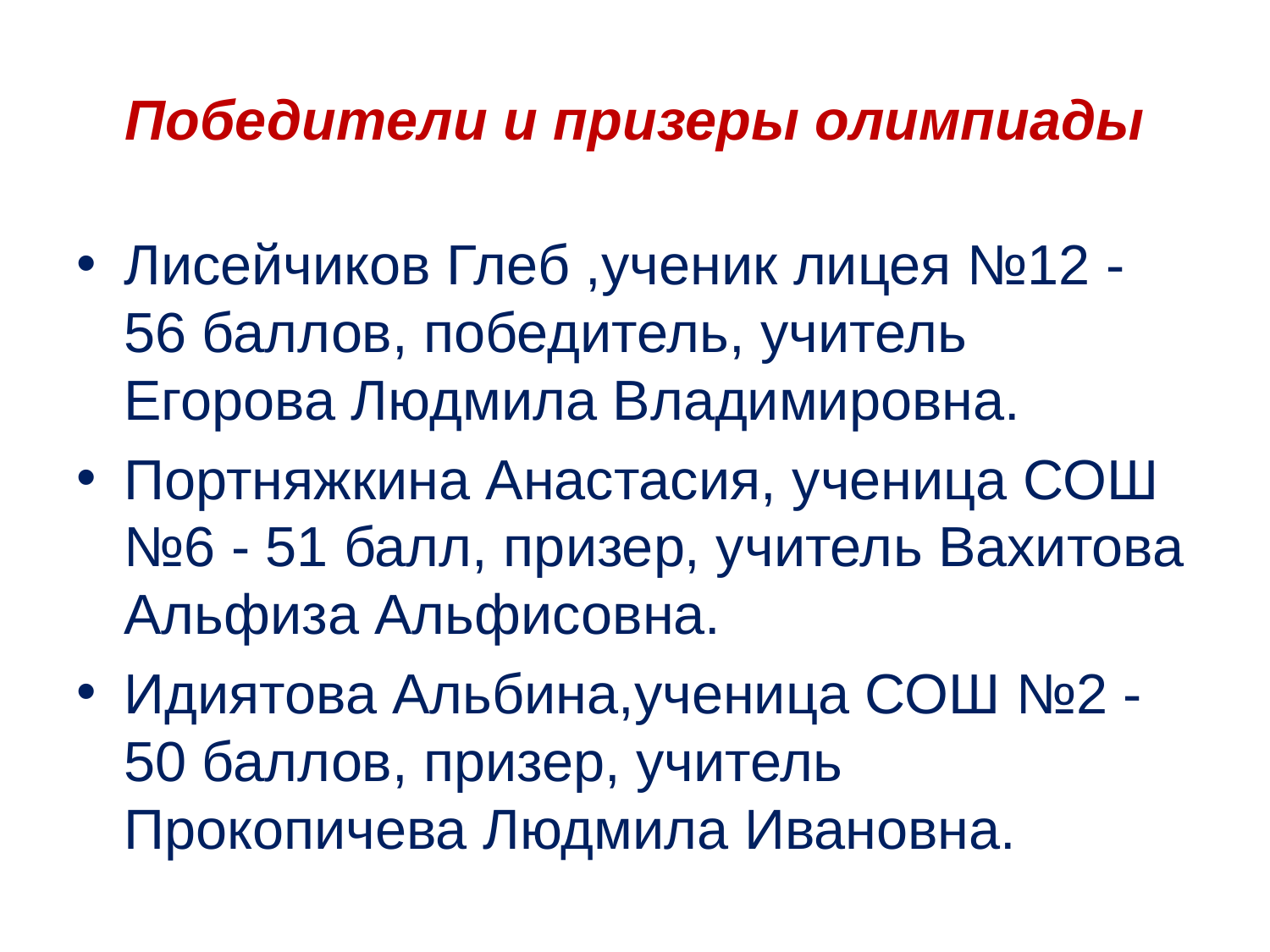

# Победители и призеры олимпиады
Лисейчиков Глеб ,ученик лицея №12 - 56 баллов, победитель, учитель Егорова Людмила Владимировна.
Портняжкина Анастасия, ученица СОШ №6 - 51 балл, призер, учитель Вахитова Альфиза Альфисовна.
Идиятова Альбина,ученица СОШ №2 - 50 баллов, призер, учитель Прокопичева Людмила Ивановна.